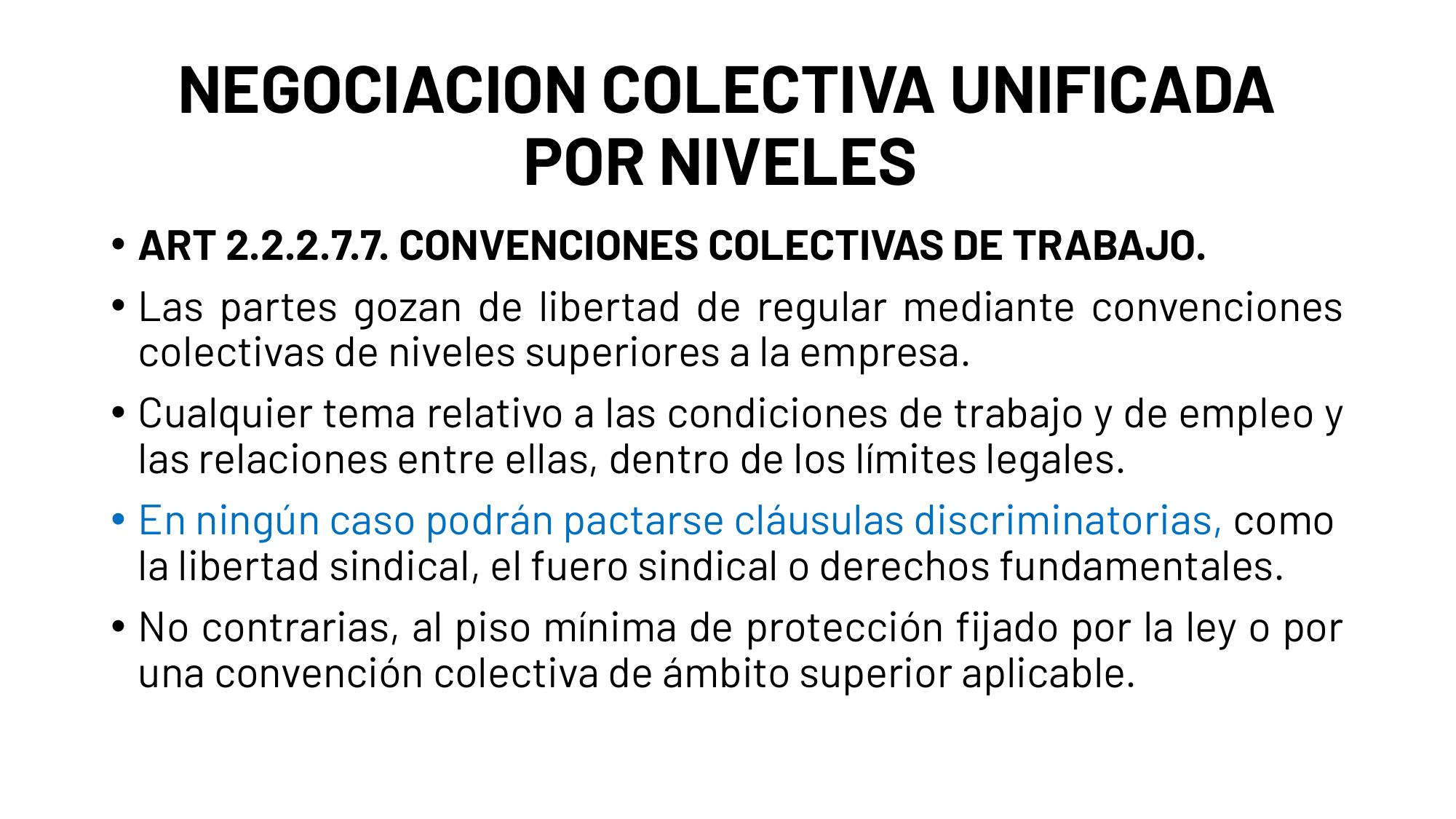

# NEGOCIACION COLECTIVA UNIFICADA POR NIVELES
ART 2.2.2.7.7. CONVENCIONES COLECTIVAS DE TRABAJO.
Las partes gozan de libertad de regular mediante convenciones colectivas de niveles superiores a la empresa.
Cualquier tema relativo a las condiciones de trabajo y de empleo y las relaciones entre ellas, dentro de los límites legales.
En ningún caso podrán pactarse cláusulas discriminatorias, como  la libertad sindical, el fuero sindical o derechos fundamentales.
No contrarias, al piso mínima de protección fijado por la ley o por una convención colectiva de ámbito superior aplicable.